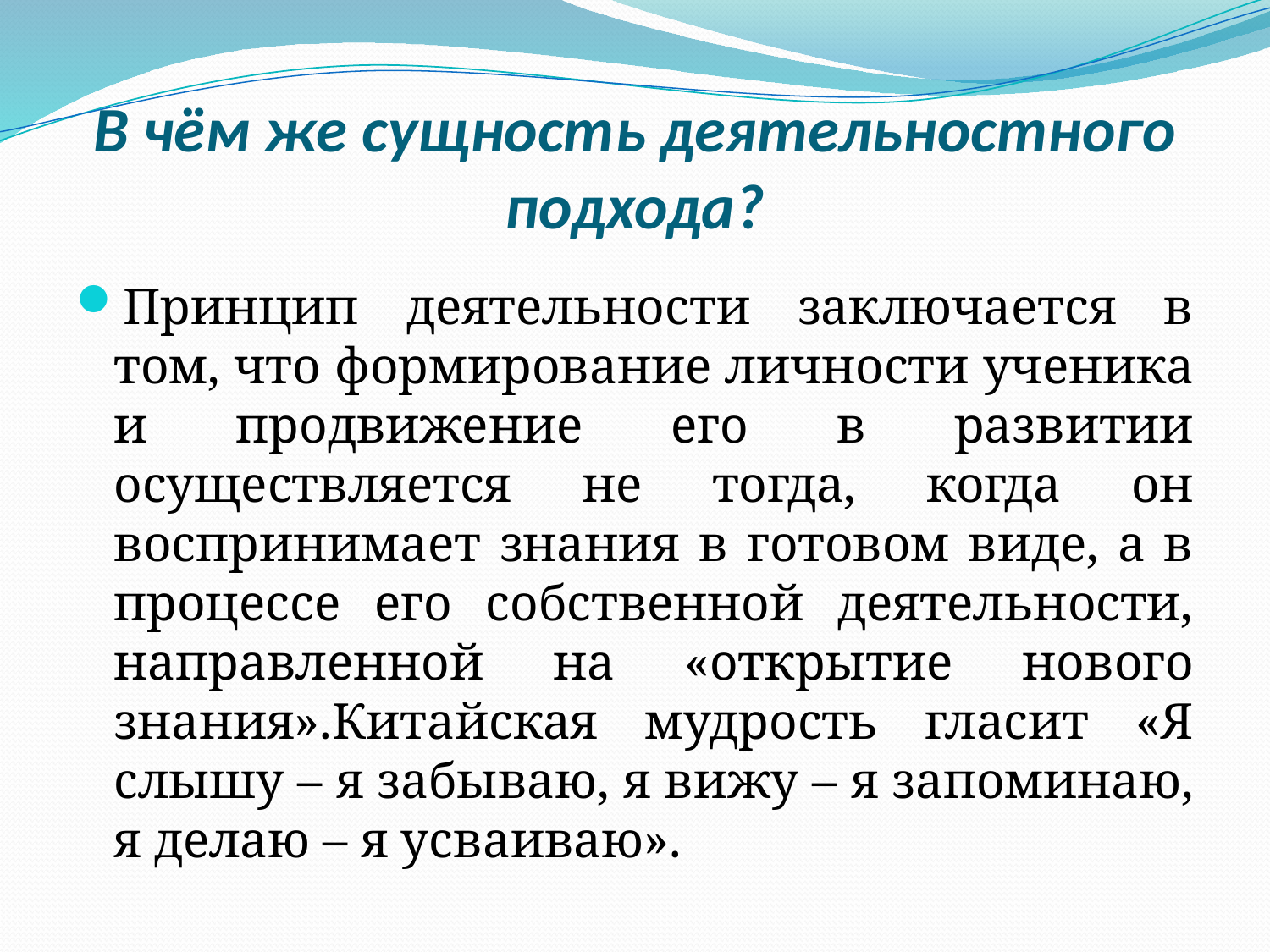

# В чём же сущность деятельностного подхода?
Принцип деятельности заключается в том, что формирование личности ученика и продвижение его в развитии осуществляется не тогда, когда он воспринимает знания в готовом виде, а в процессе его собственной деятельности, направленной на «открытие нового знания».Китайская мудрость гласит «Я слышу – я забываю, я вижу – я запоминаю, я делаю – я усваиваю».